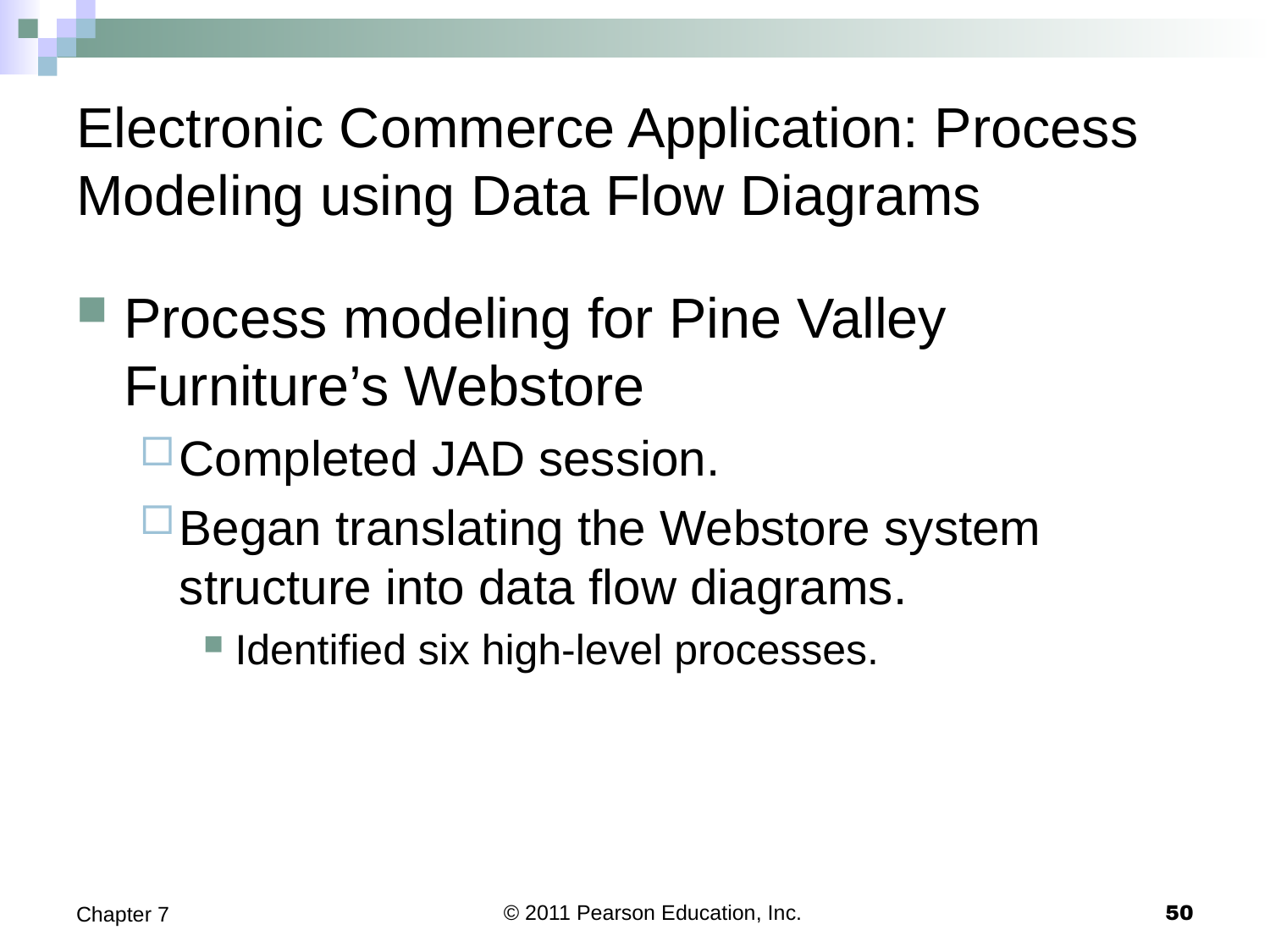

# Electronic Commerce Application: Process Modeling using Data Flow Diagrams
Process modeling for Pine Valley Furniture’s Webstore
Completed JAD session.
Began translating the Webstore system structure into data flow diagrams.
Identified six high-level processes.
Chapter 7
© 2011 Pearson Education, Inc.
50